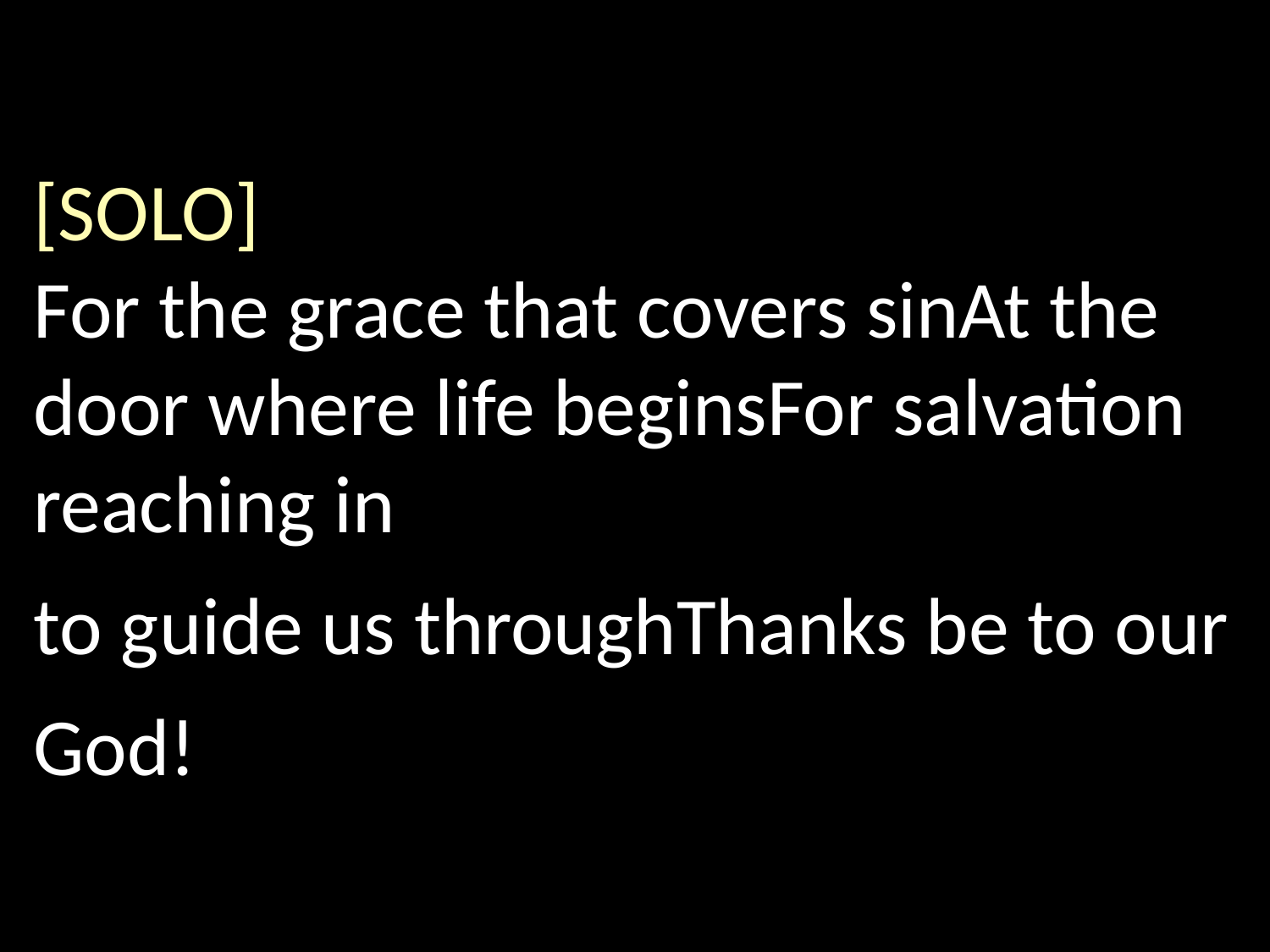

[SOLO]
For the grace that covers sin At the door where life begins For salvation reaching in
to guide us through Thanks be to our God!